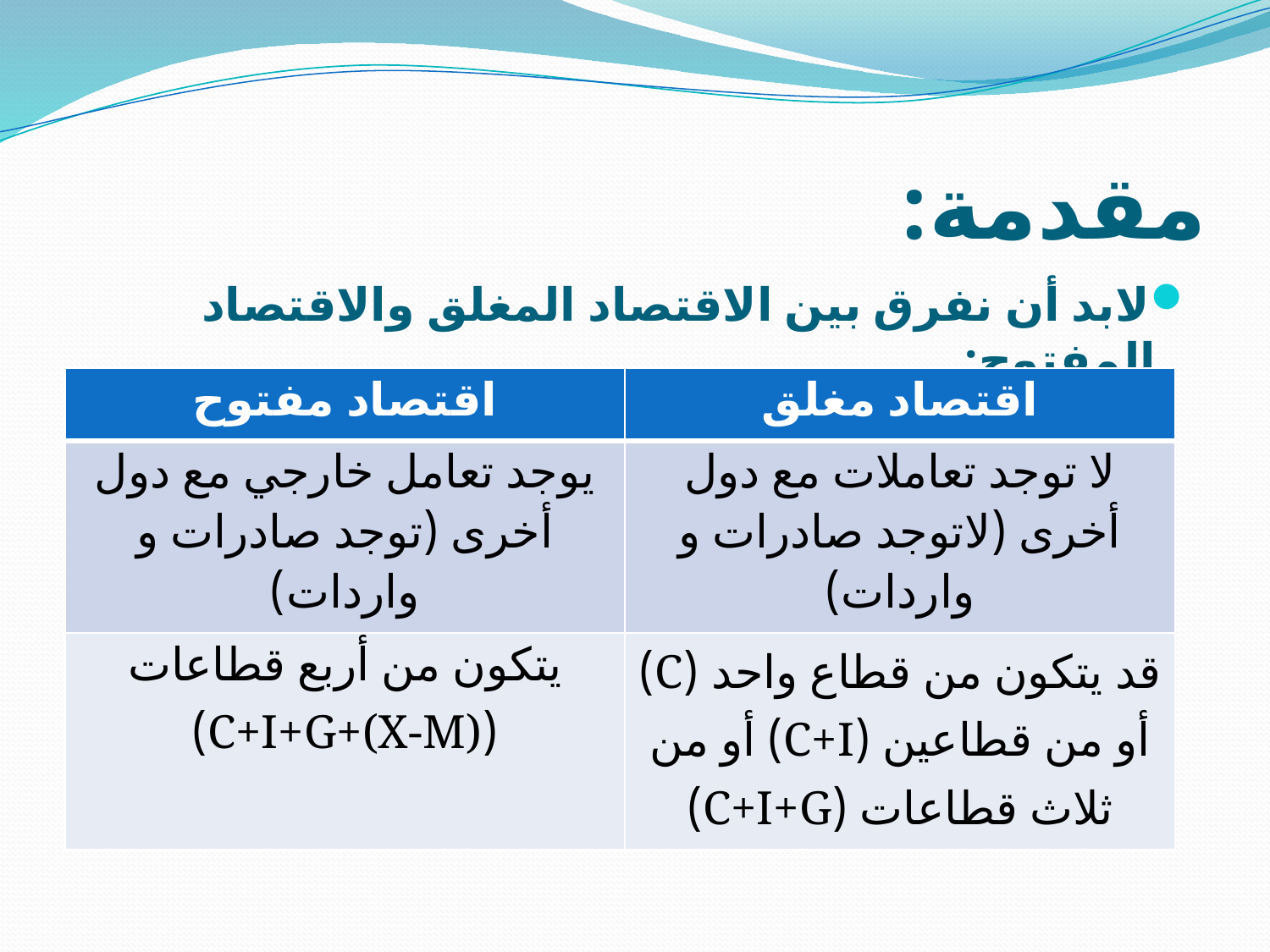

# مقدمة:
لابد أن نفرق بين الاقتصاد المغلق والاقتصاد المفتوح:

| اقتصاد مفتوح | اقتصاد مغلق |
| --- | --- |
| يوجد تعامل خارجي مع دول أخرى (توجد صادرات و واردات) | لا توجد تعاملات مع دول أخرى (لاتوجد صادرات و واردات) |
| يتكون من أربع قطاعات (C+I+G+(X-M)) | قد يتكون من قطاع واحد (C) أو من قطاعين (C+I) أو من ثلاث قطاعات (C+I+G) |